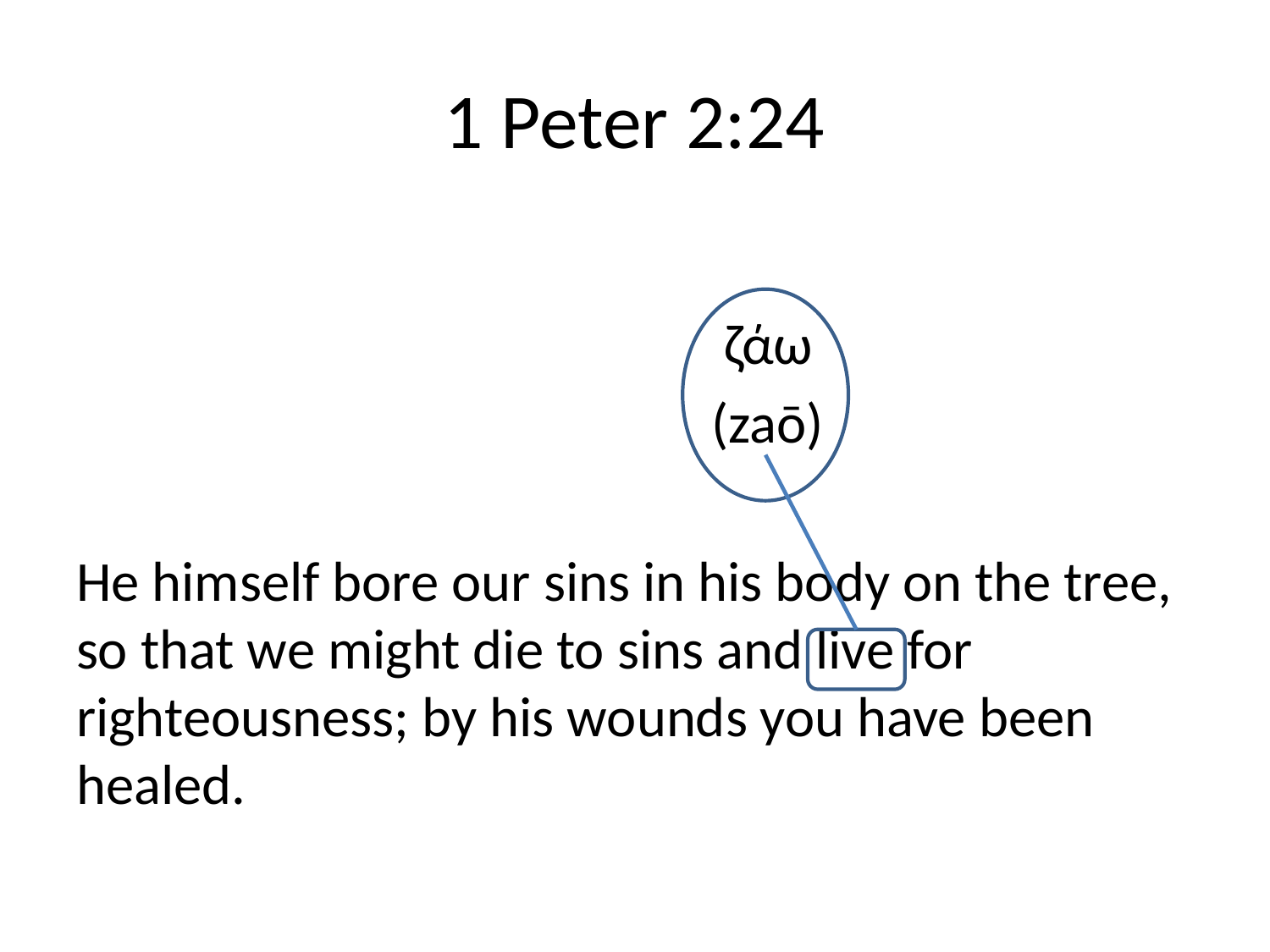

# 1 Peter 2:24

					 ζάω
					(zaō)

He himself bore our sins in his body on the tree, so that we might die to sins and live for righteousness; by his wounds you have been healed.